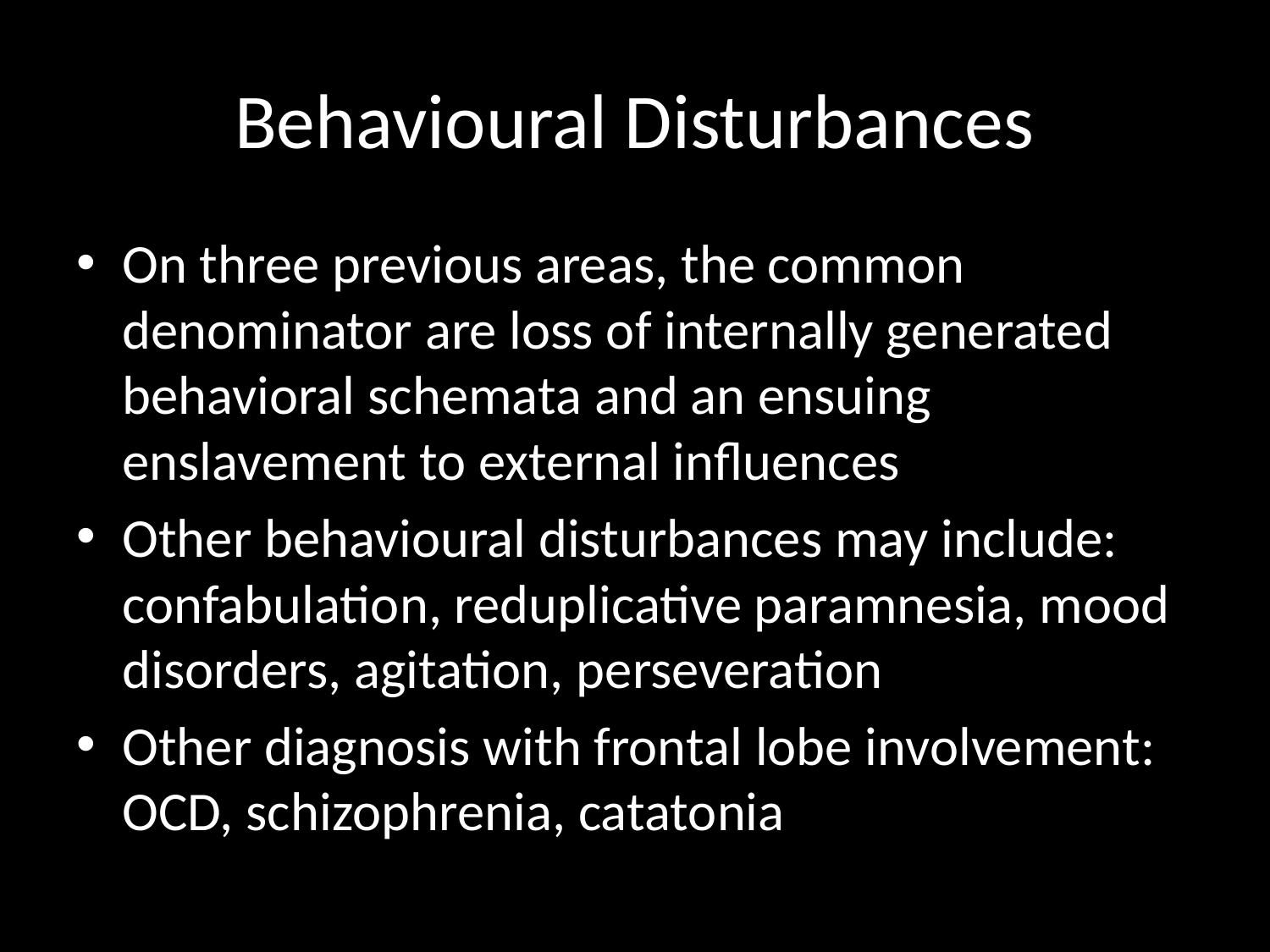

# Behavioural Disturbances
On three previous areas, the common denominator are loss of internally generated behavioral schemata and an ensuing enslavement to external influences
Other behavioural disturbances may include: confabulation, reduplicative paramnesia, mood disorders, agitation, perseveration
Other diagnosis with frontal lobe involvement: OCD, schizophrenia, catatonia